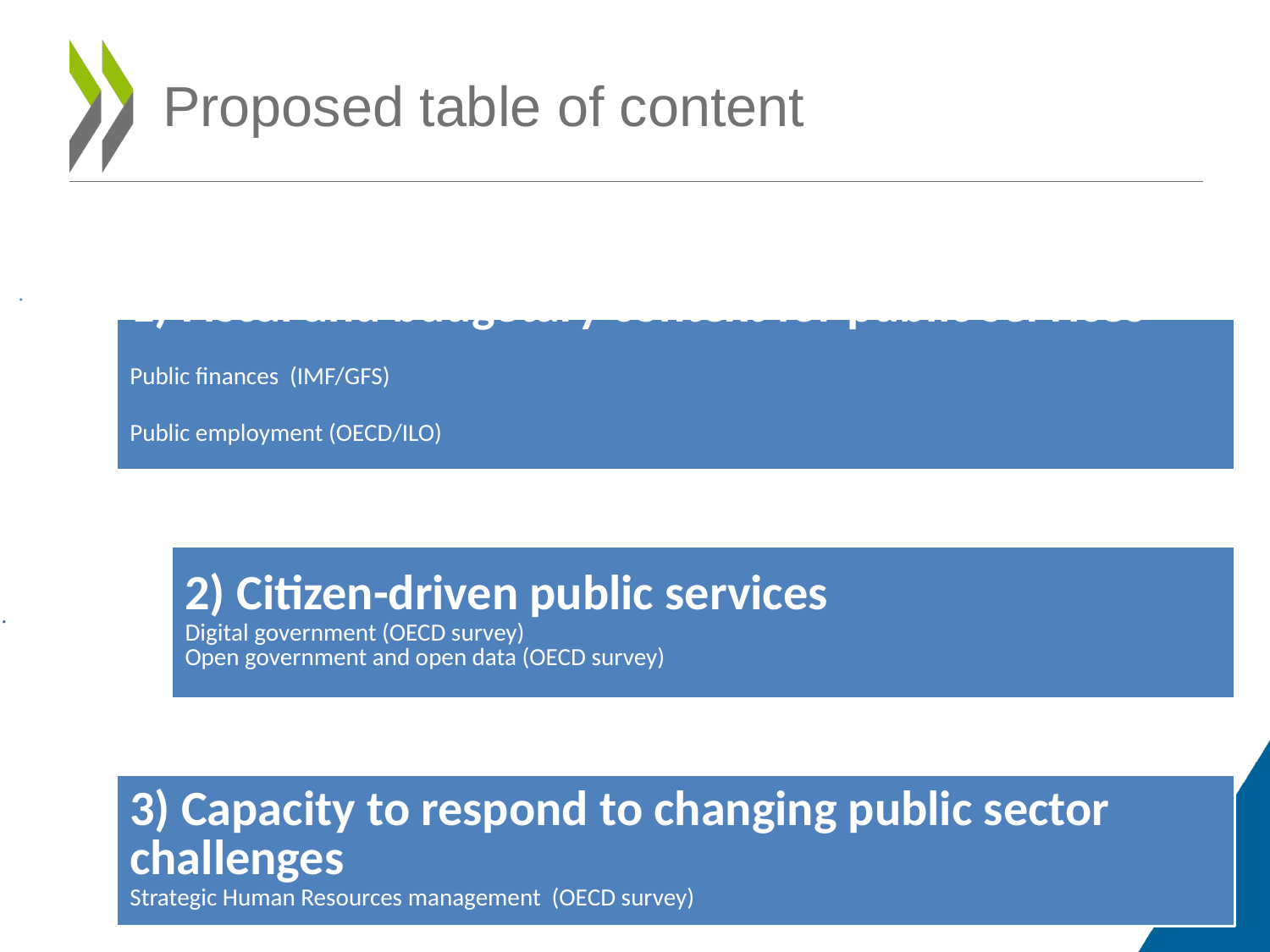

# Proposed table of content
1) Fiscal and budgetary context for public services
Public finances  (IMF/GFS)
Public employment (OECD/ILO)
Budget practices and procedures (OECD survey)
2) Citizen-driven public services
Digital government (OECD survey)
Open government and open data (OECD survey)
3) Capacity to respond to changing public sector challenges
Strategic Human Resources management  (OECD survey)